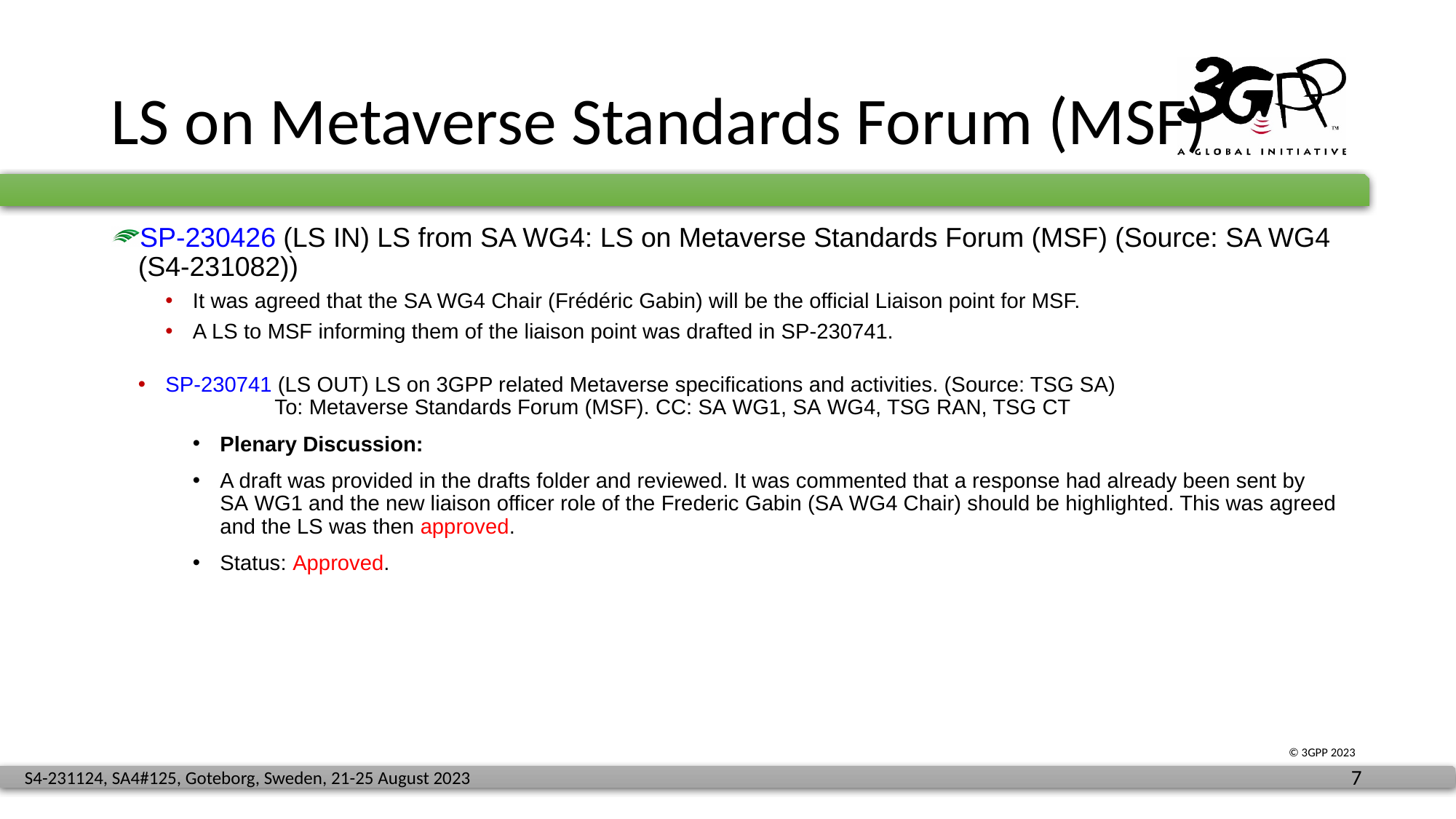

# LS on Metaverse Standards Forum (MSF)
SP-230426 (LS IN) LS from SA WG4: LS on Metaverse Standards Forum (MSF) (Source: SA WG4 (S4-231082))
It was agreed that the SA WG4 Chair (Frédéric Gabin) will be the official Liaison point for MSF.
A LS to MSF informing them of the liaison point was drafted in SP-230741.

SP-230741 (LS OUT) LS on 3GPP related Metaverse specifications and activities. (Source: TSG SA)
	To: Metaverse Standards Forum (MSF). CC: SA WG1, SA WG4, TSG RAN, TSG CT
Plenary Discussion:
A draft was provided in the drafts folder and reviewed. It was commented that a response had already been sent by SA WG1 and the new liaison officer role of the Frederic Gabin (SA WG4 Chair) should be highlighted. This was agreed and the LS was then approved.
Status: Approved.